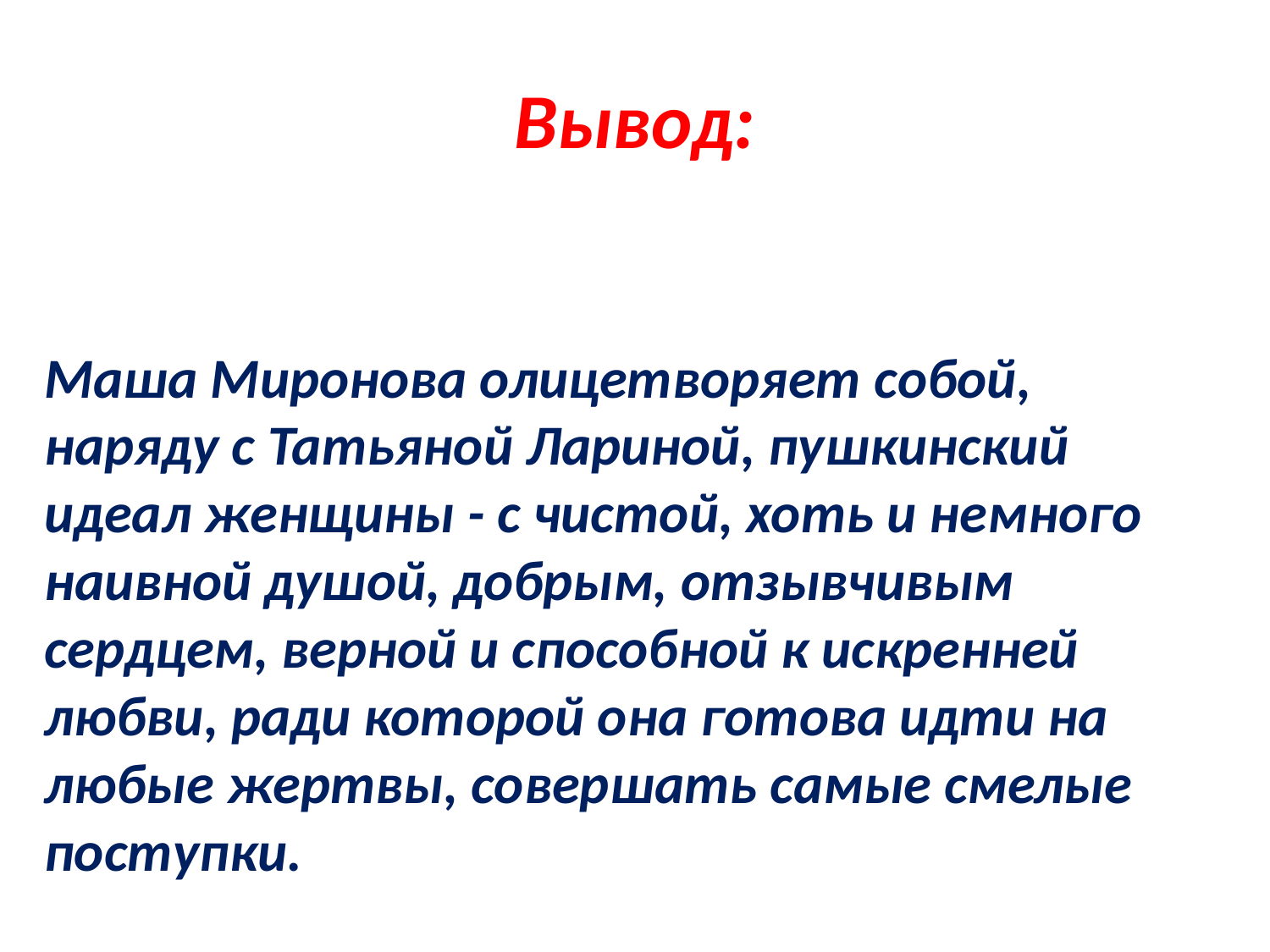

# Вывод:
Маша Миронова олицетворяет собой, наряду с Татьяной Лариной, пушкинский идеал женщины - с чистой, хоть и немного наивной душой, добрым, отзывчивым сердцем, верной и способной к искренней любви, ради которой она готова идти на любые жертвы, совершать самые смелые поступки.